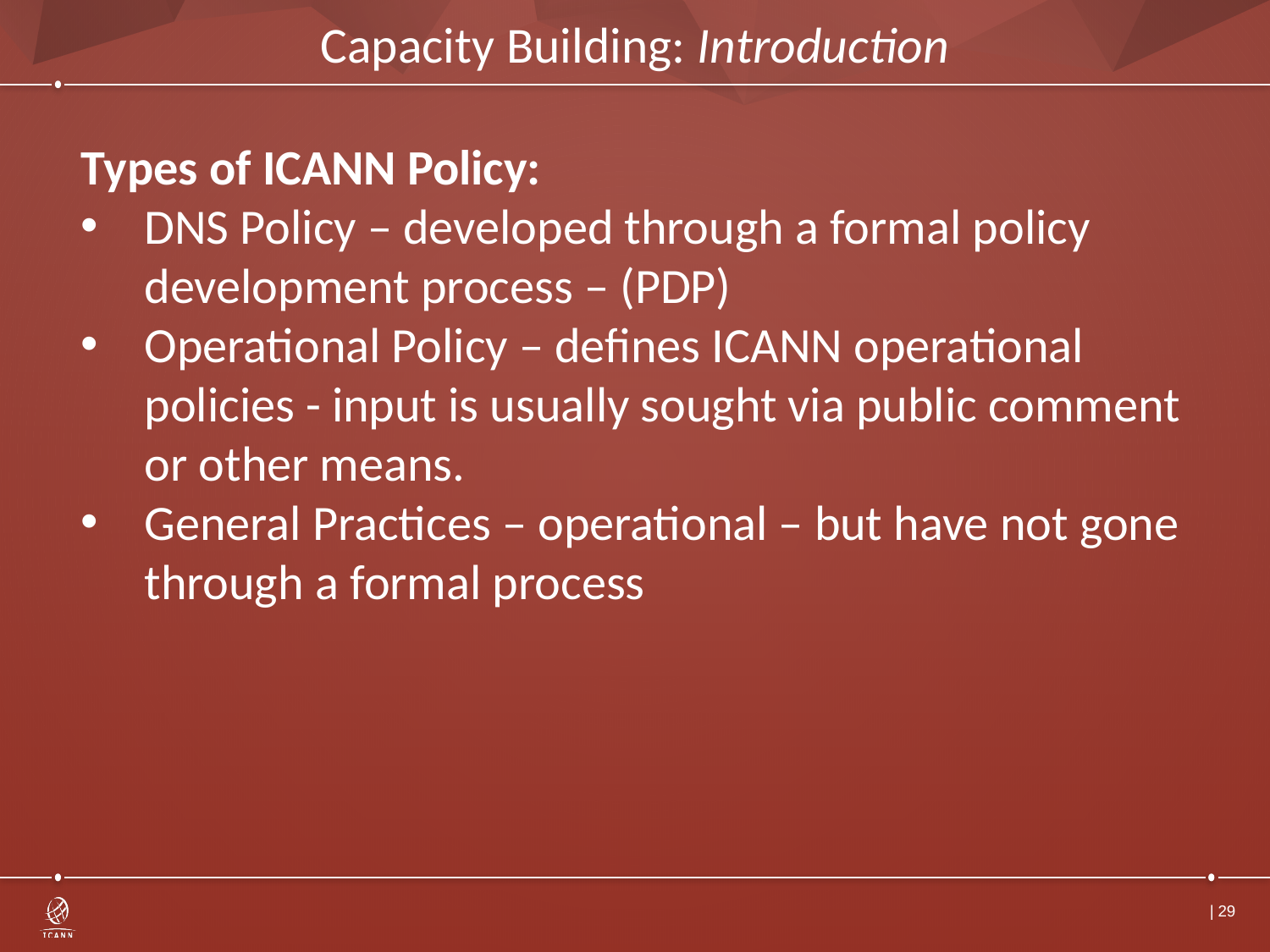

# Capacity Building: Introduction
Types of ICANN Policy:
DNS Policy – developed through a formal policy development process – (PDP)
Operational Policy – defines ICANN operational policies - input is usually sought via public comment or other means.
General Practices – operational – but have not gone through a formal process